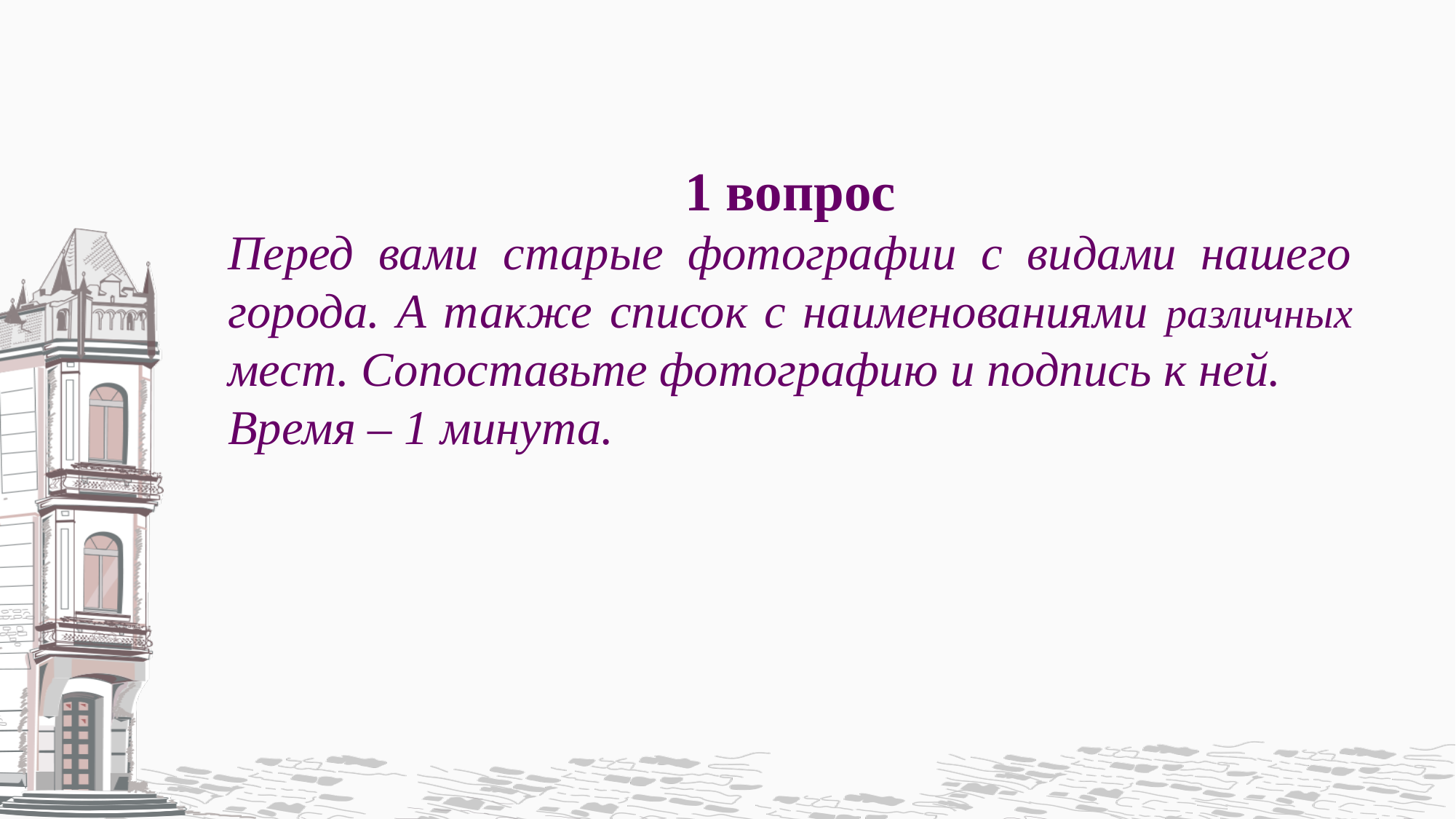

1 вопрос
Перед вами старые фотографии с видами нашего города. А также список с наименованиями различных мест. Сопоставьте фотографию и подпись к ней.
Время – 1 минута.